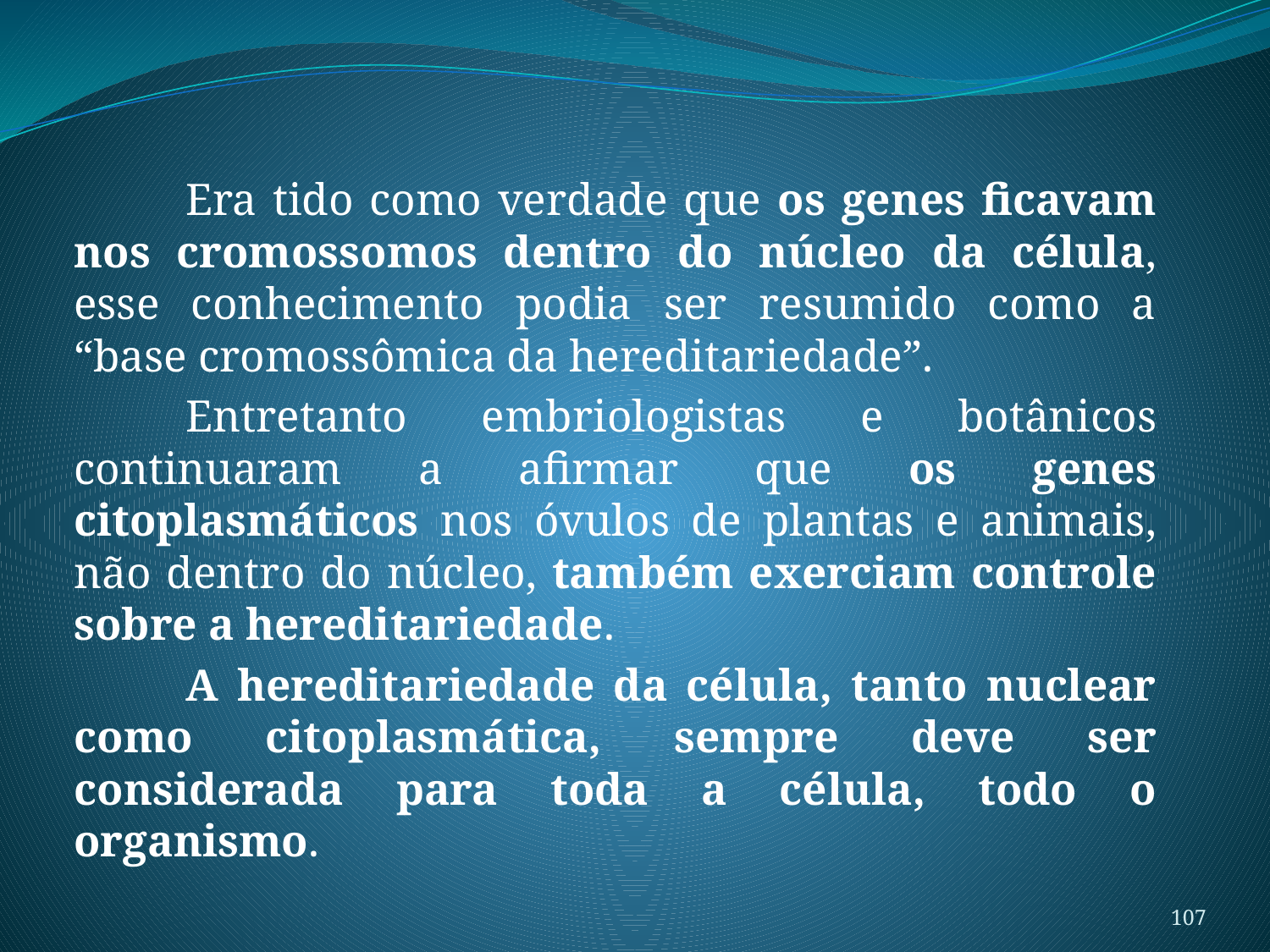

Era tido como verdade que os genes ficavam nos cromossomos dentro do núcleo da célula, esse conhecimento podia ser resumido como a “base cromossômica da hereditariedade”.
	Entretanto embriologistas e botânicos continuaram a afirmar que os genes citoplasmáticos nos óvulos de plantas e animais, não dentro do núcleo, também exerciam controle sobre a hereditariedade.
	A hereditariedade da célula, tanto nuclear como citoplasmática, sempre deve ser considerada para toda a célula, todo o organismo.

107